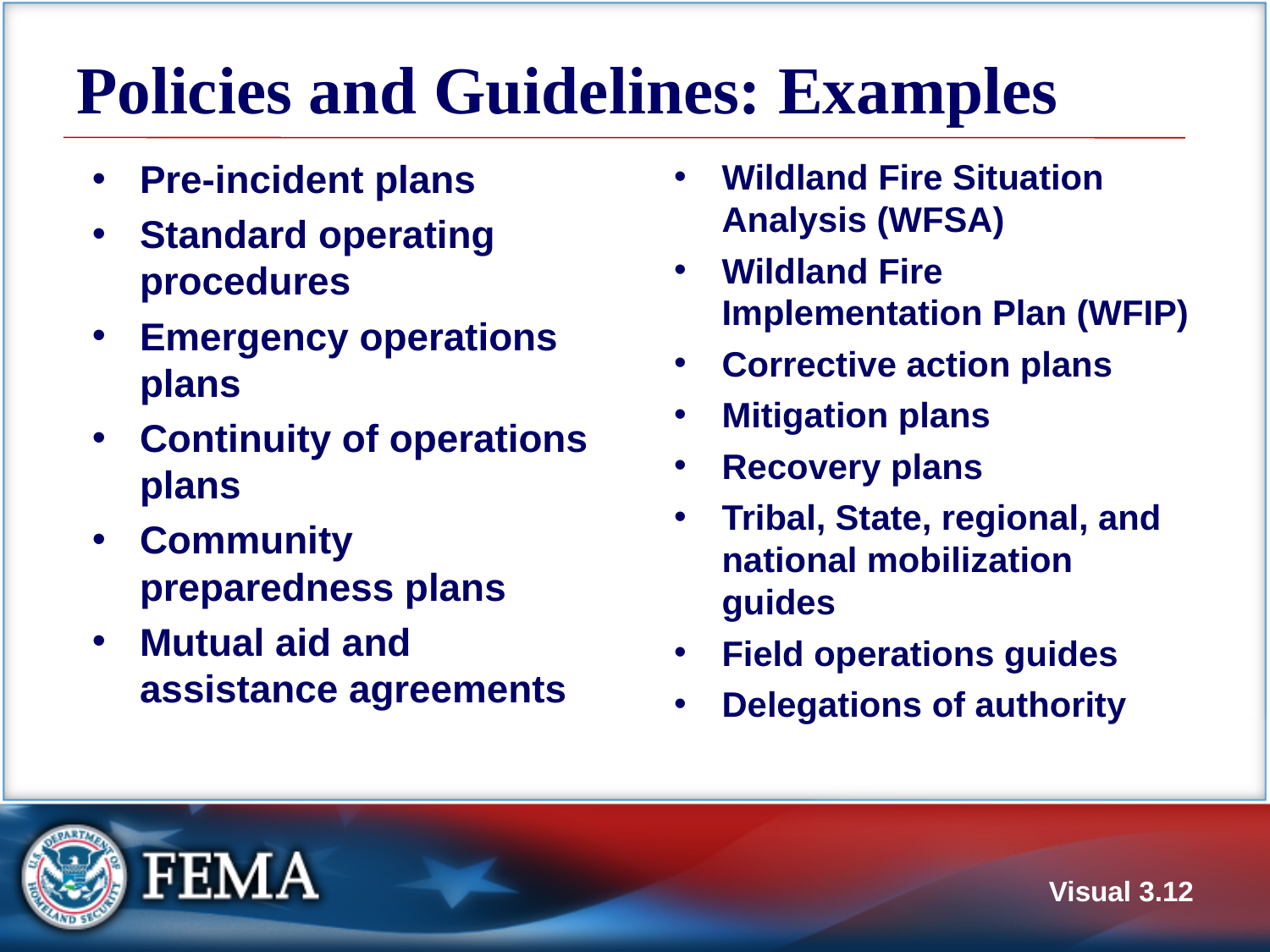

# Policies and Guidelines: Examples
Pre-incident plans
Standard operating procedures
Emergency operations plans
Continuity of operations plans
Community preparedness plans
Mutual aid and assistance agreements
Wildland Fire Situation Analysis (WFSA)
Wildland Fire Implementation Plan (WFIP)
Corrective action plans
Mitigation plans
Recovery plans
Tribal, State, regional, and national mobilization guides
Field operations guides
Delegations of authority
Visual 3.12